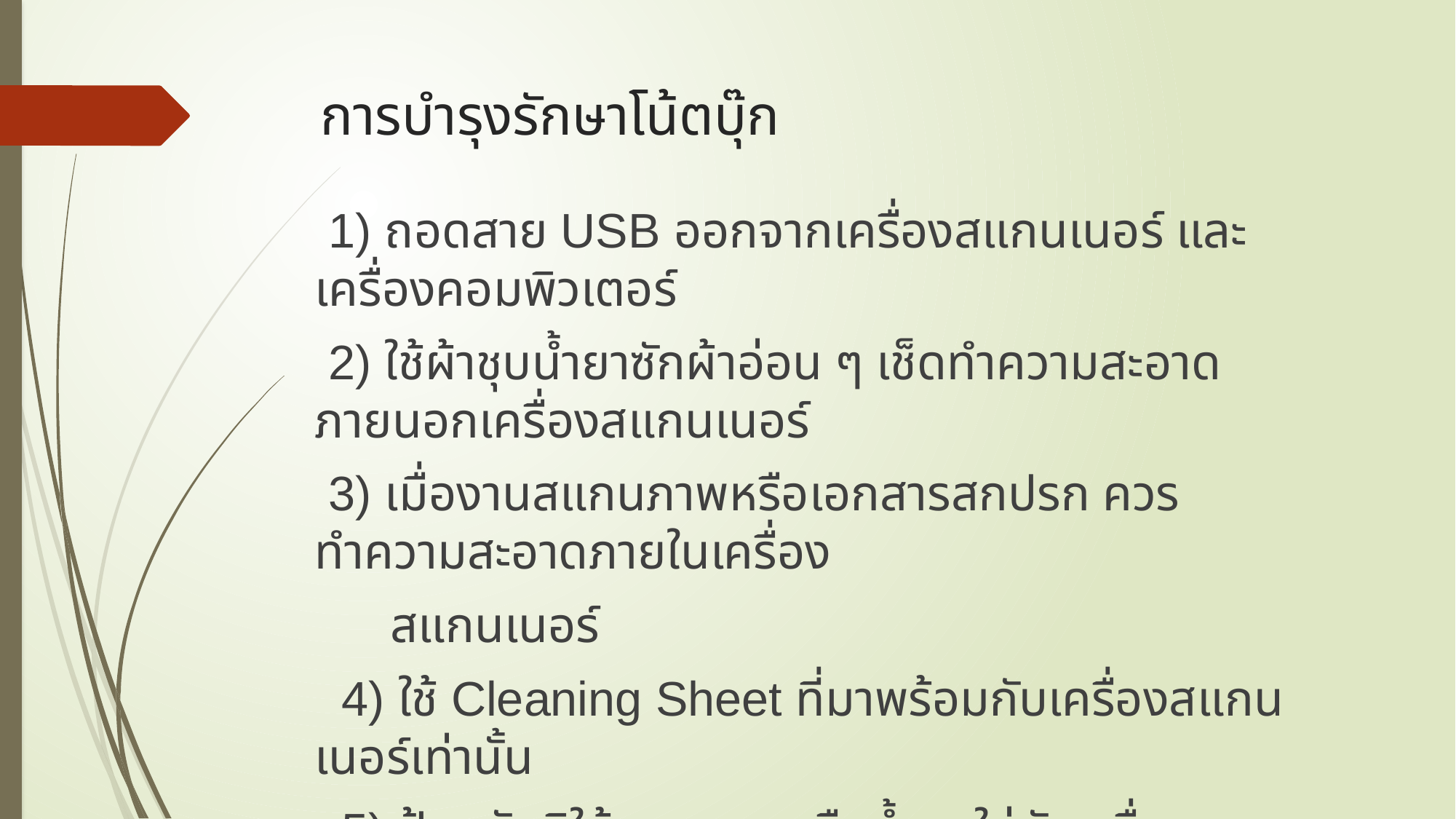

# การบำรุงรักษาโน้ตบุ๊ก
 1) ถอดสาย USB ออกจากเครื่องสแกนเนอร์ และเครื่องคอมพิวเตอร์
 2) ใช้ผ้าชุบน้ำยาซักผ้าอ่อน ๆ เช็ดทำความสะอาดภายนอกเครื่องสแกนเนอร์
 3) เมื่องานสแกนภาพหรือเอกสารสกปรก ควรทำความสะอาดภายในเครื่อง
      สแกนเนอร์
  4) ใช้ Cleaning Sheet ที่มาพร้อมกับเครื่องสแกนเนอร์เท่านั้น
  5) ป้องกันมิให้ของเหลวหรือน้ำหกใส่ตัวเครื่องสแกนเนอร์
  6) ห้ามใช้สเปรย์หล่อลื่นฉีดพ่นภายในเครื่องสแกนเนอร์